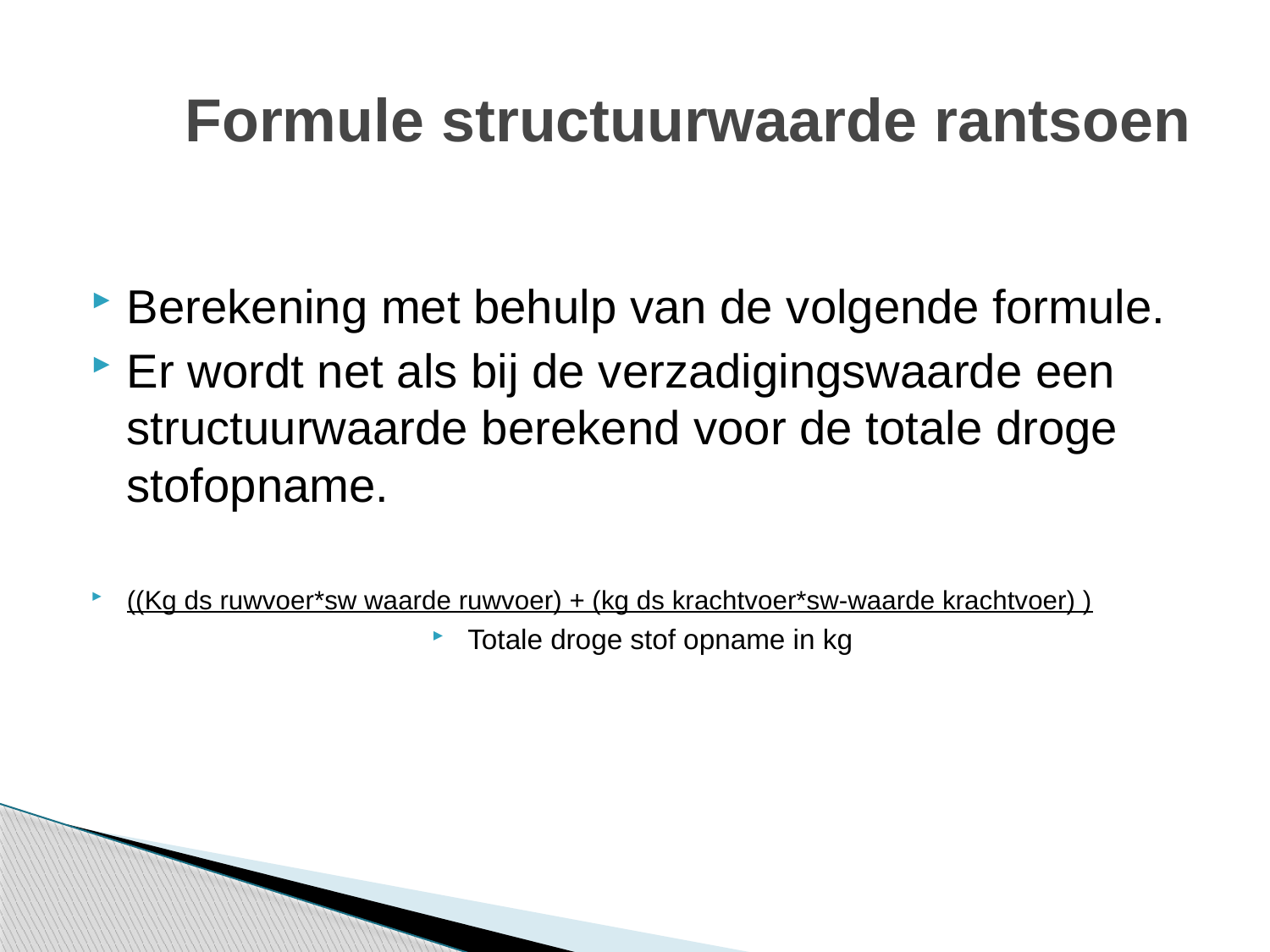

# Formule structuurwaarde rantsoen

Berekening met behulp van de volgende formule.
Er wordt net als bij de verzadigingswaarde een structuurwaarde berekend voor de totale droge stofopname.

((Kg ds ruwvoer*sw waarde ruwvoer) + (kg ds krachtvoer*sw-waarde krachtvoer) )
Totale droge stof opname in kg